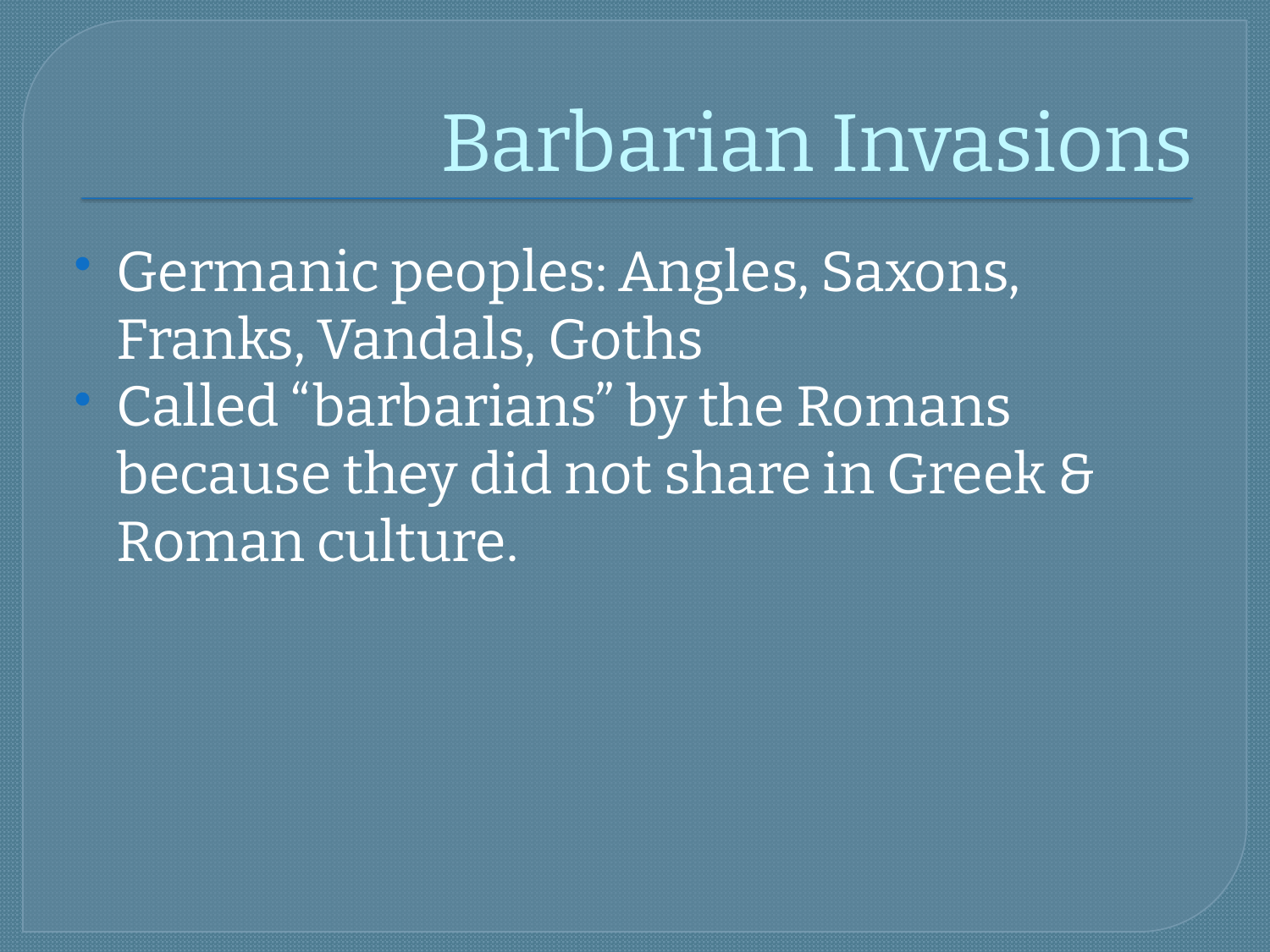

# Barbarian Invasions
Germanic peoples: Angles, Saxons, Franks, Vandals, Goths
Called “barbarians” by the Romans because they did not share in Greek & Roman culture.